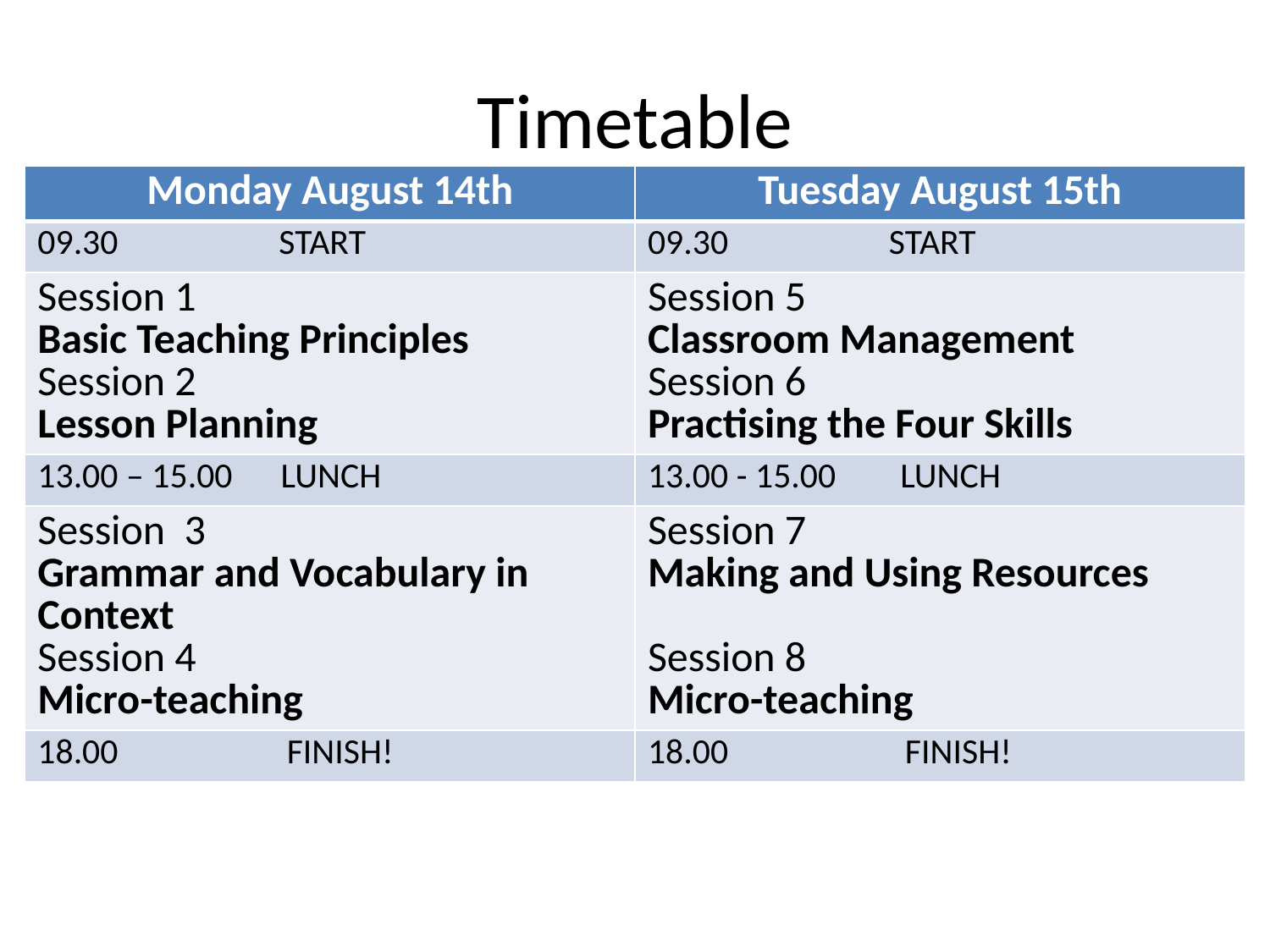

# Timetable
| Monday August 14th | Tuesday August 15th |
| --- | --- |
| 09.30 START | 09.30 START |
| Session 1 Basic Teaching Principles Session 2 Lesson Planning | Session 5 Classroom Management Session 6 Practising the Four Skills |
| 13.00 – 15.00 LUNCH | 13.00 - 15.00 LUNCH |
| Session 3 Grammar and Vocabulary in Context Session 4 Micro-teaching | Session 7 Making and Using Resources Session 8 Micro-teaching |
| 18.00 FINISH! | 18.00 FINISH! |